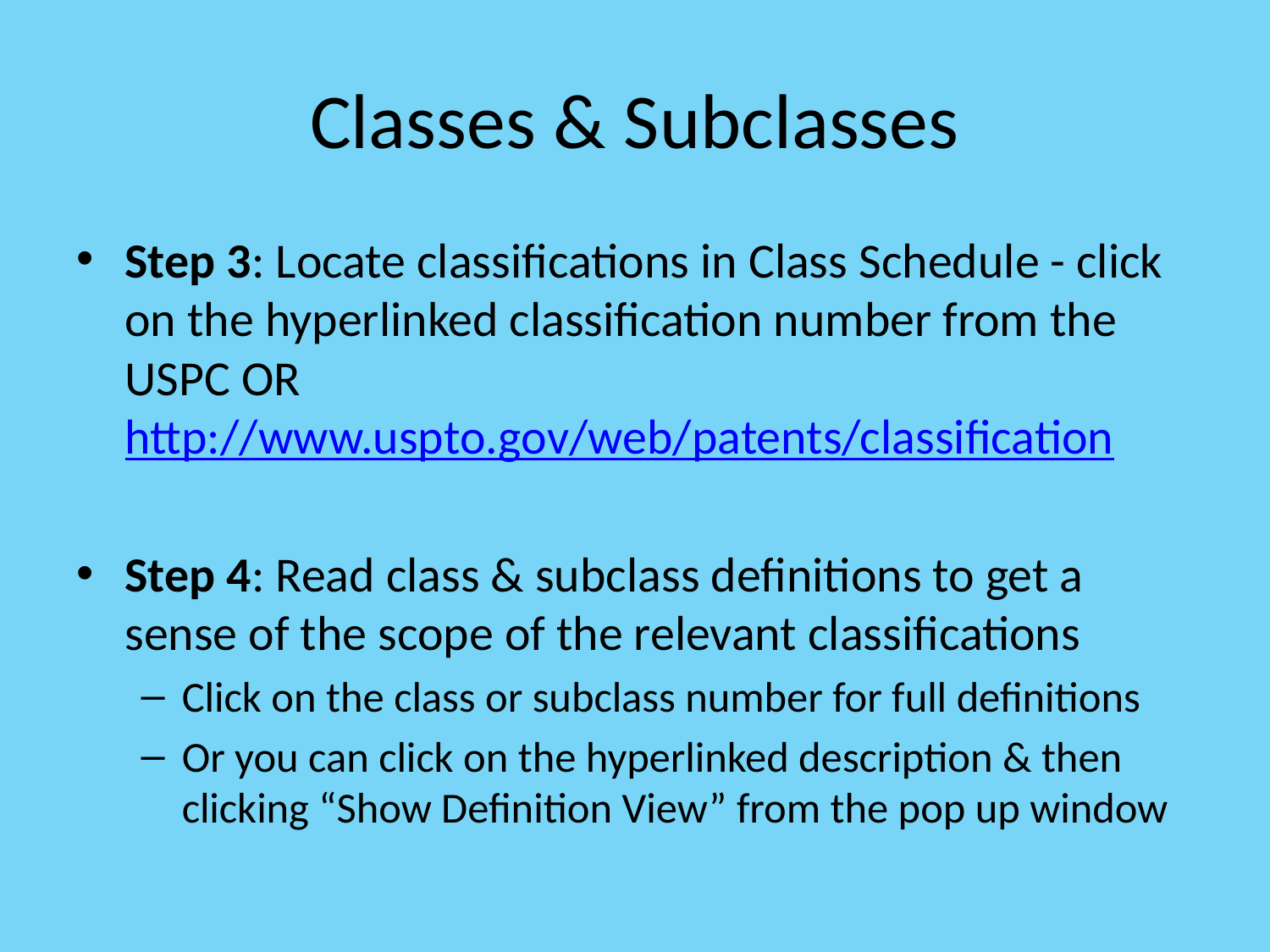

# Classes & Subclasses
Step 3: Locate classifications in Class Schedule - click on the hyperlinked classification number from the USPC OR http://www.uspto.gov/web/patents/classification

Step 4: Read class & subclass definitions to get a sense of the scope of the relevant classifications
Click on the class or subclass number for full definitions
Or you can click on the hyperlinked description & then clicking “Show Definition View” from the pop up window